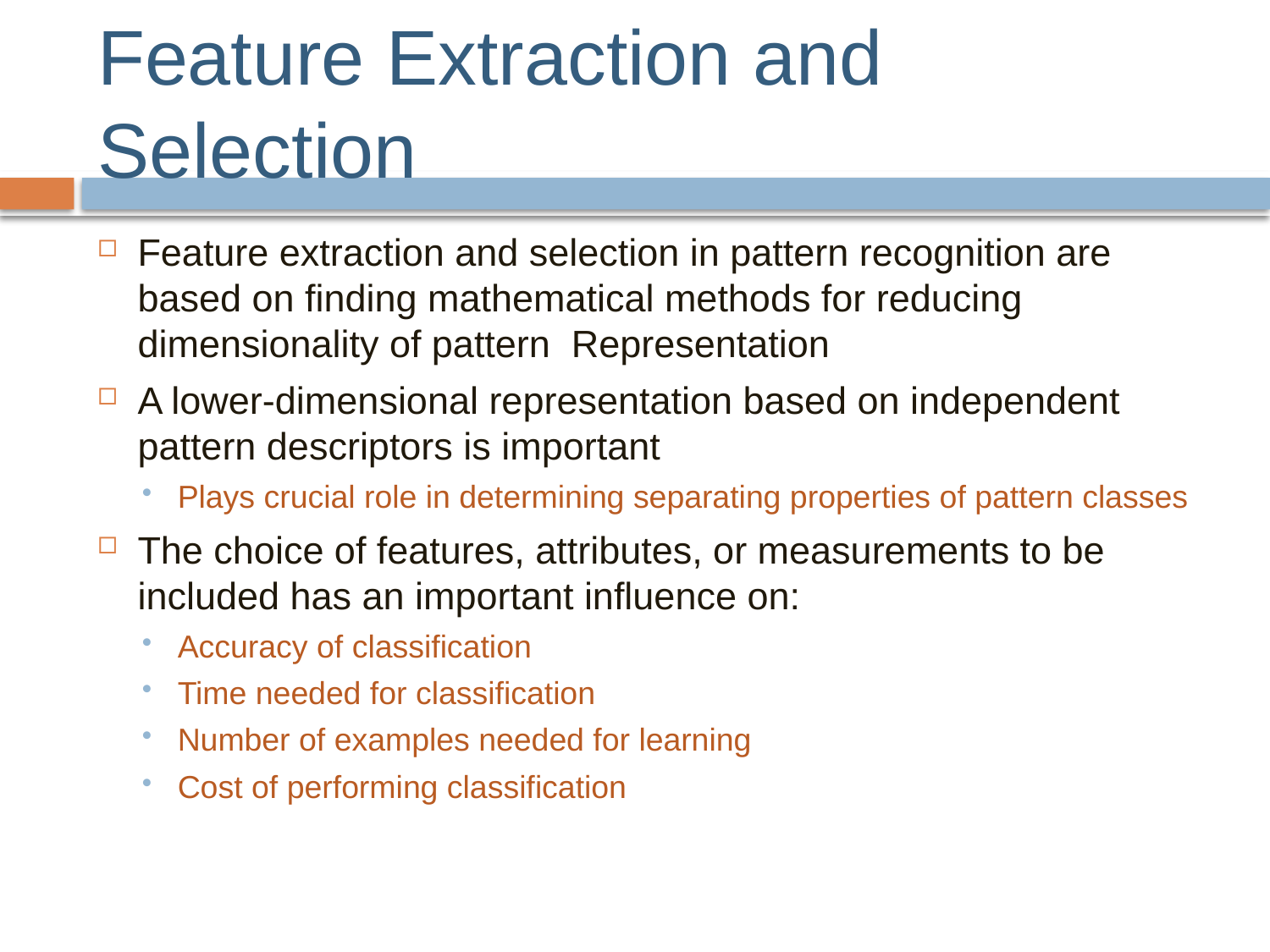

# Feature Extraction and Selection
Feature extraction and selection in pattern recognition are based on finding mathematical methods for reducing dimensionality of pattern  Representation
A lower-dimensional representation based on independent pattern descriptors is important
Plays crucial role in determining separating properties of pattern classes
The choice of features, attributes, or measurements to be included has an important influence on:
Accuracy of classification
Time needed for classification
Number of examples needed for learning
Cost of performing classification